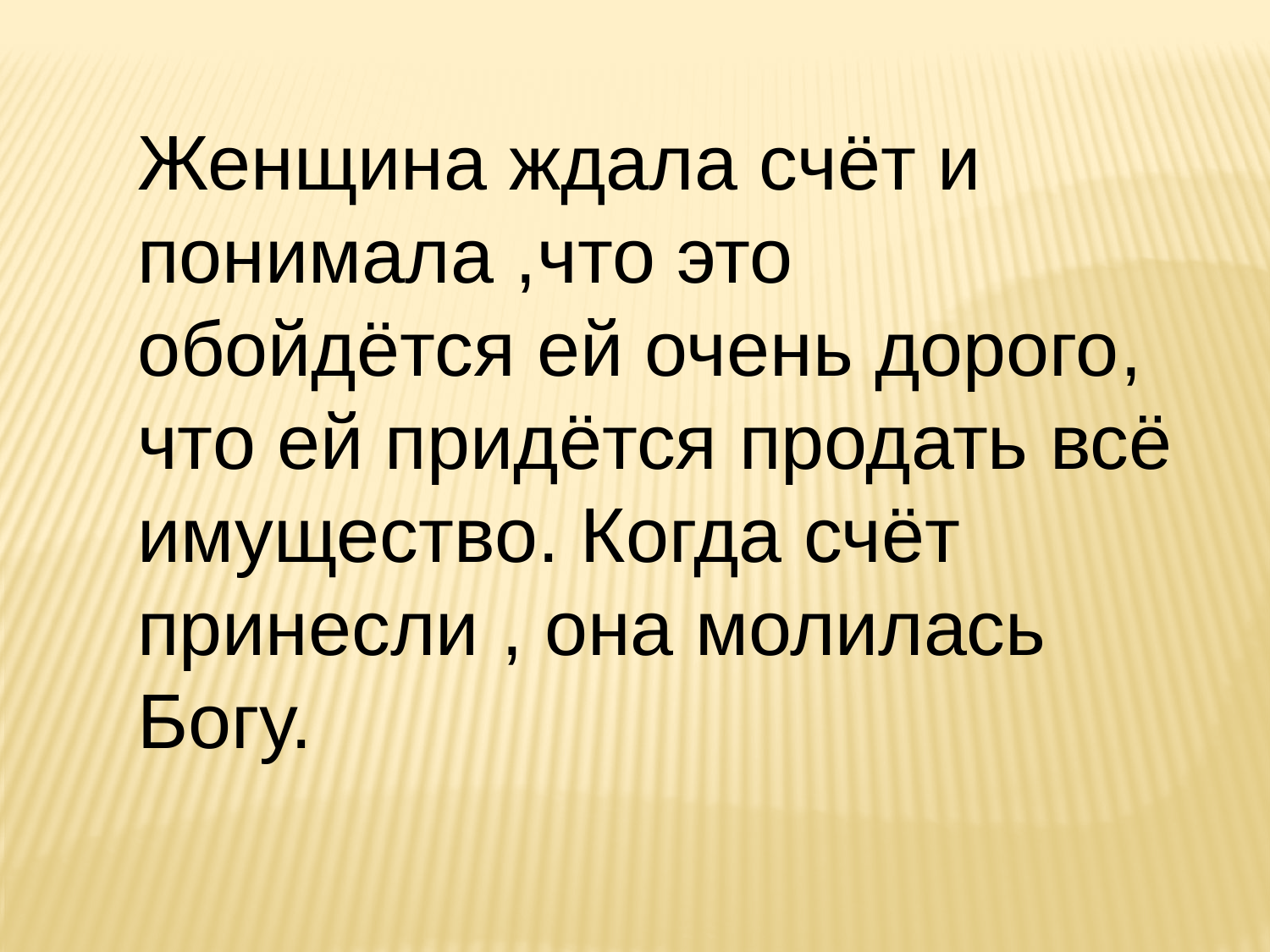

Женщина ждала счёт и понимала ,что это обойдётся ей очень дорого, что ей придётся продать всё имущество. Когда счёт принесли , она молилась Богу.